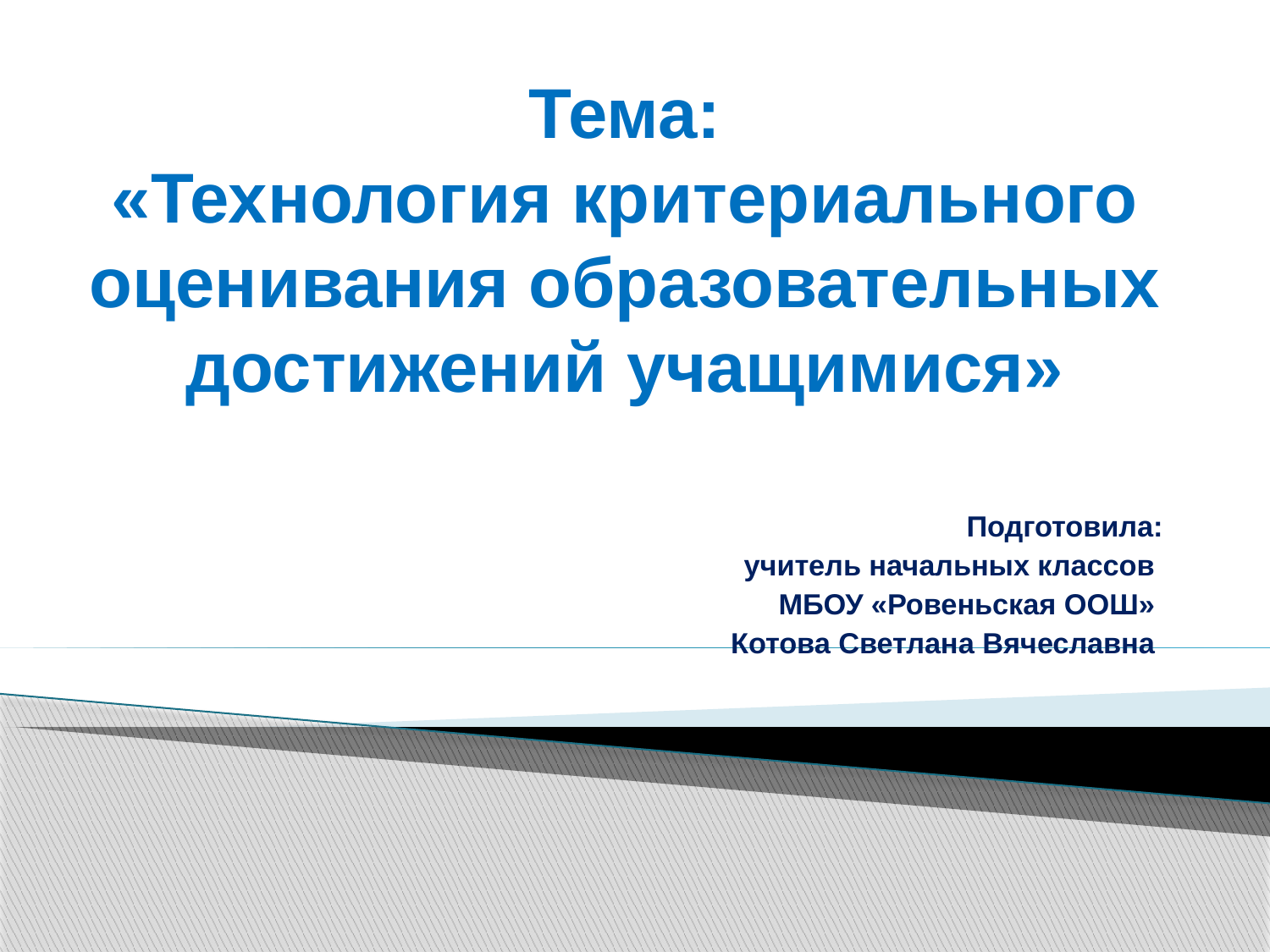

# Тема: «Технология критериального оценивания образовательных достижений учащимися»
Подготовила:
 учитель начальных классов
МБОУ «Ровеньская ООШ»
Котова Светлана Вячеславна